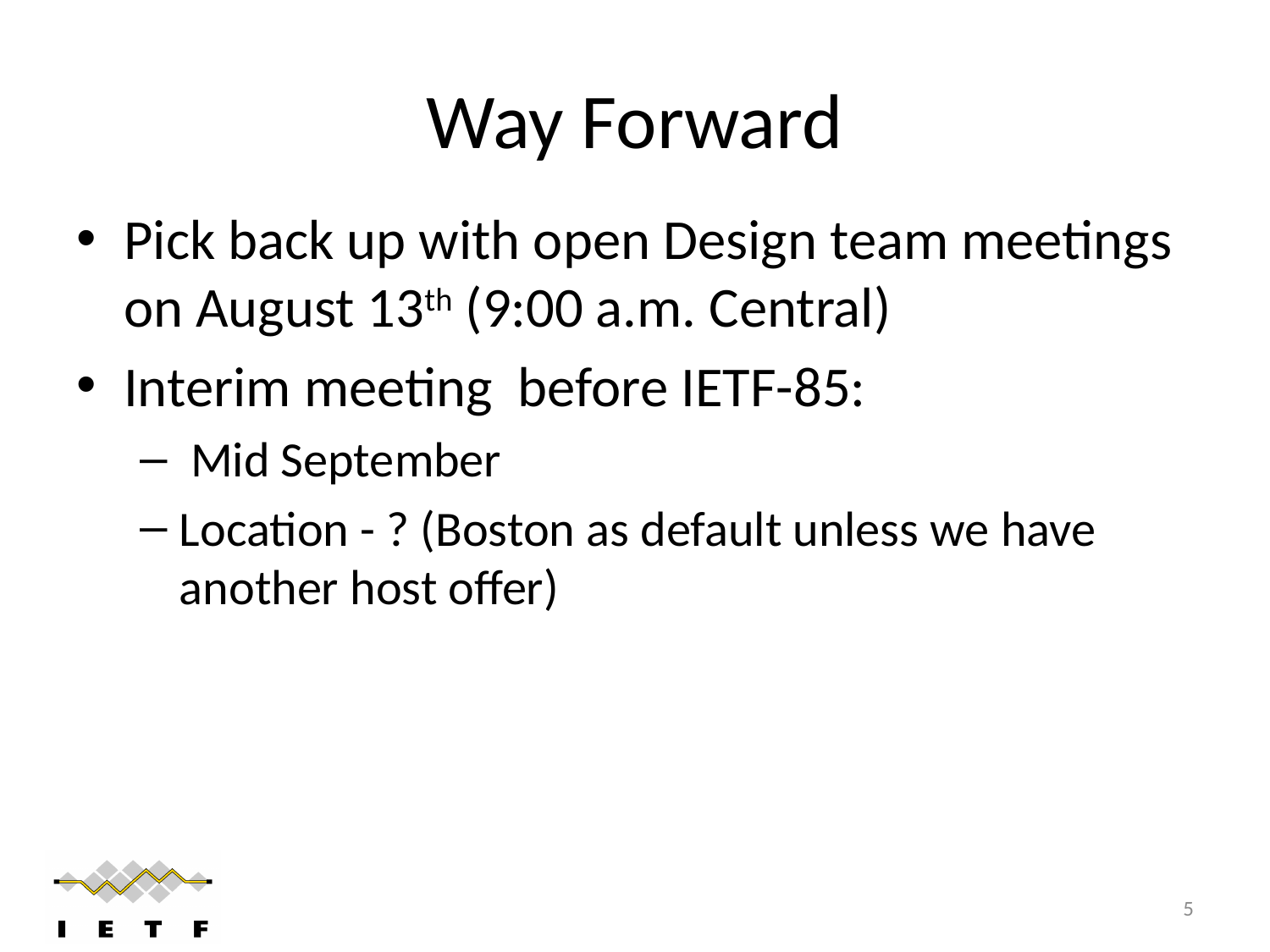

# Way Forward
Pick back up with open Design team meetings on August 13th (9:00 a.m. Central)
Interim meeting  before IETF-85:
 Mid September
Location - ? (Boston as default unless we have another host offer)
5